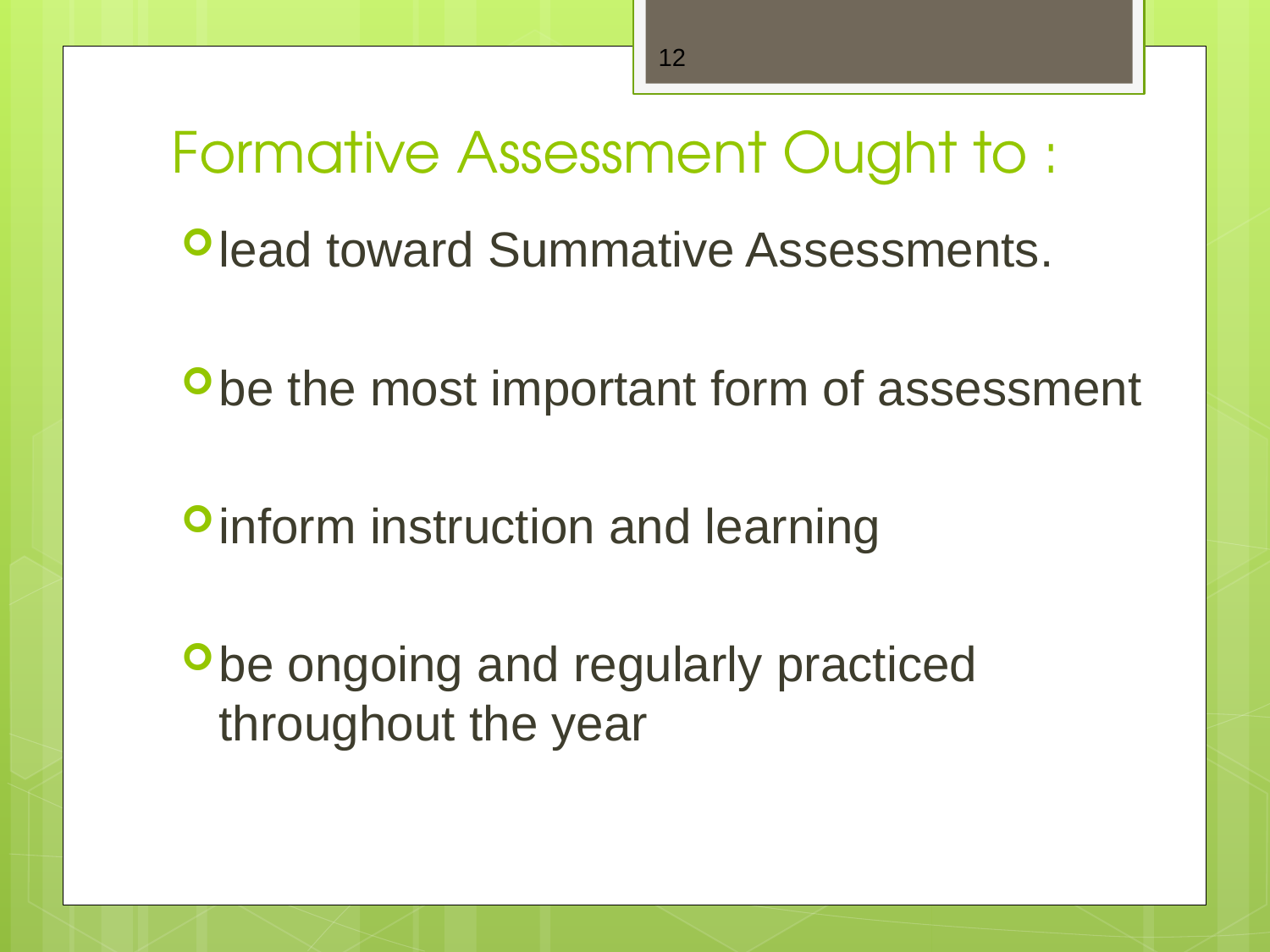

12
# Formative Assessment Ought to :
lead toward Summative Assessments.

be the most important form of assessment

inform instruction and learning

be ongoing and regularly practiced throughout the year